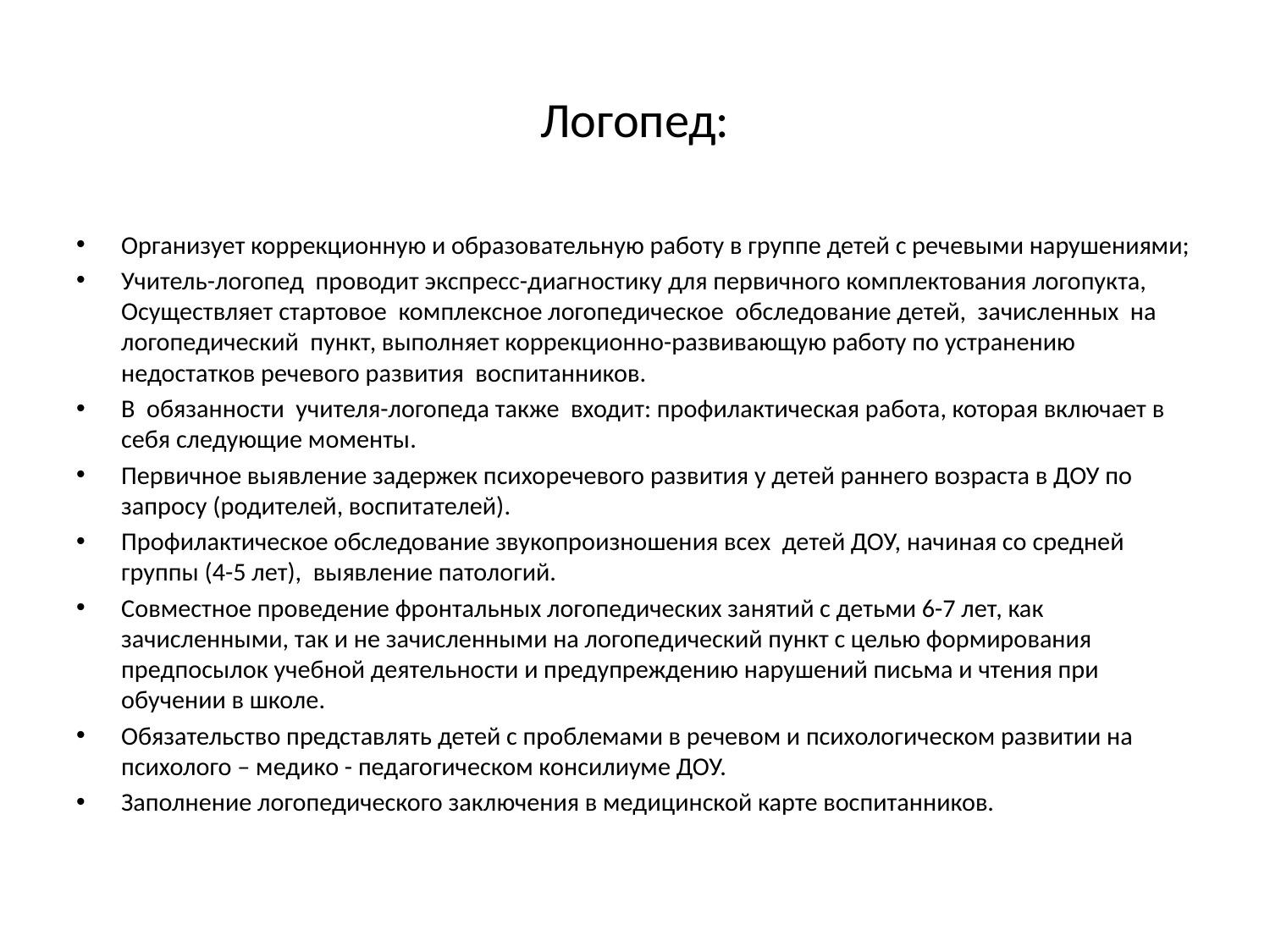

# Логопед:
Организует коррекционную и образовательную работу в группе детей с речевыми нарушениями;
Учитель-логопед  проводит экспресс-диагностику для первичного комплектования логопукта, Осуществляет стартовое  комплексное логопедическое  обследование детей,  зачисленных  на  логопедический  пункт, выполняет коррекционно-развивающую работу по устранению недостатков речевого развития  воспитанников.
В  обязанности  учителя-логопеда также  входит: профилактическая работа, которая включает в себя следующие моменты.
Первичное выявление задержек психоречевого развития у детей раннего возраста в ДОУ по запросу (родителей, воспитателей).
Профилактическое обследование звукопроизношения всех  детей ДОУ, начиная со средней группы (4-5 лет),  выявление патологий.
Совместное проведение фронтальных логопедических занятий с детьми 6-7 лет, как зачисленными, так и не зачисленными на логопедический пункт с целью формирования предпосылок учебной деятельности и предупреждению нарушений письма и чтения при обучении в школе.
Обязательство представлять детей с проблемами в речевом и психологическом развитии на психолого – медико - педагогическом консилиуме ДОУ.
Заполнение логопедического заключения в медицинской карте воспитанников.